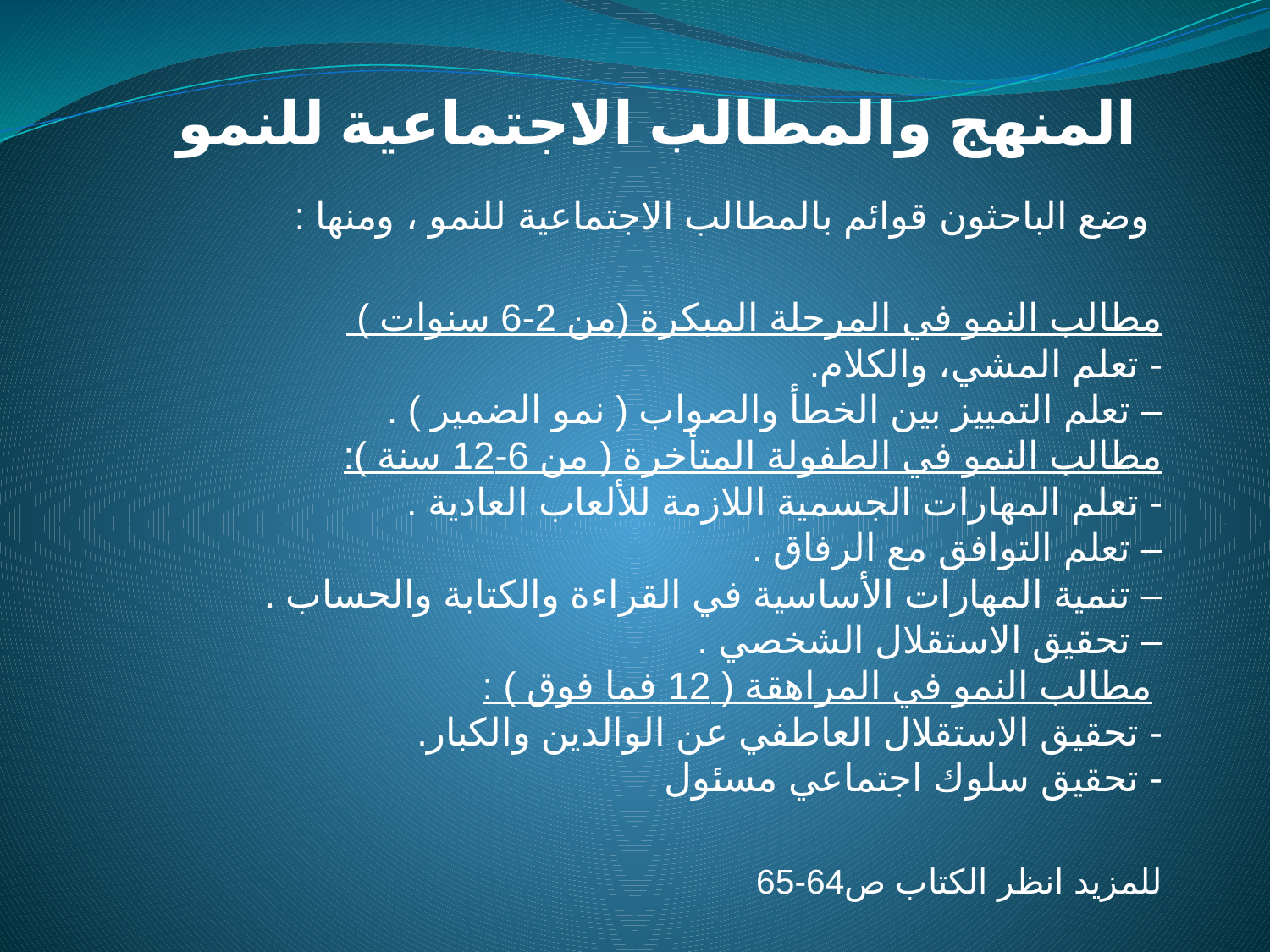

# المنهج والمطالب الاجتماعية للنمو
 وضع الباحثون قوائم بالمطالب الاجتماعية للنمو ، ومنها :
مطالب النمو في المرحلة المبكرة (من 2-6 سنوات )
- تعلم المشي، والكلام. 
– تعلم التمييز بين الخطأ والصواب ( نمو الضمير ) . 
مطالب النمو في الطفولة المتأخرة ( من 6-12 سنة ): 
- تعلم المهارات الجسمية اللازمة للألعاب العادية . 
– تعلم التوافق مع الرفاق . 
– تنمية المهارات الأساسية في القراءة والكتابة والحساب .
– تحقيق الاستقلال الشخصي . 
 مطالب النمو في المراهقة ( 12 فما فوق ) :
- تحقيق الاستقلال العاطفي عن الوالدين والكبار.
- تحقيق سلوك اجتماعي مسئول

للمزيد انظر الكتاب ص64-65